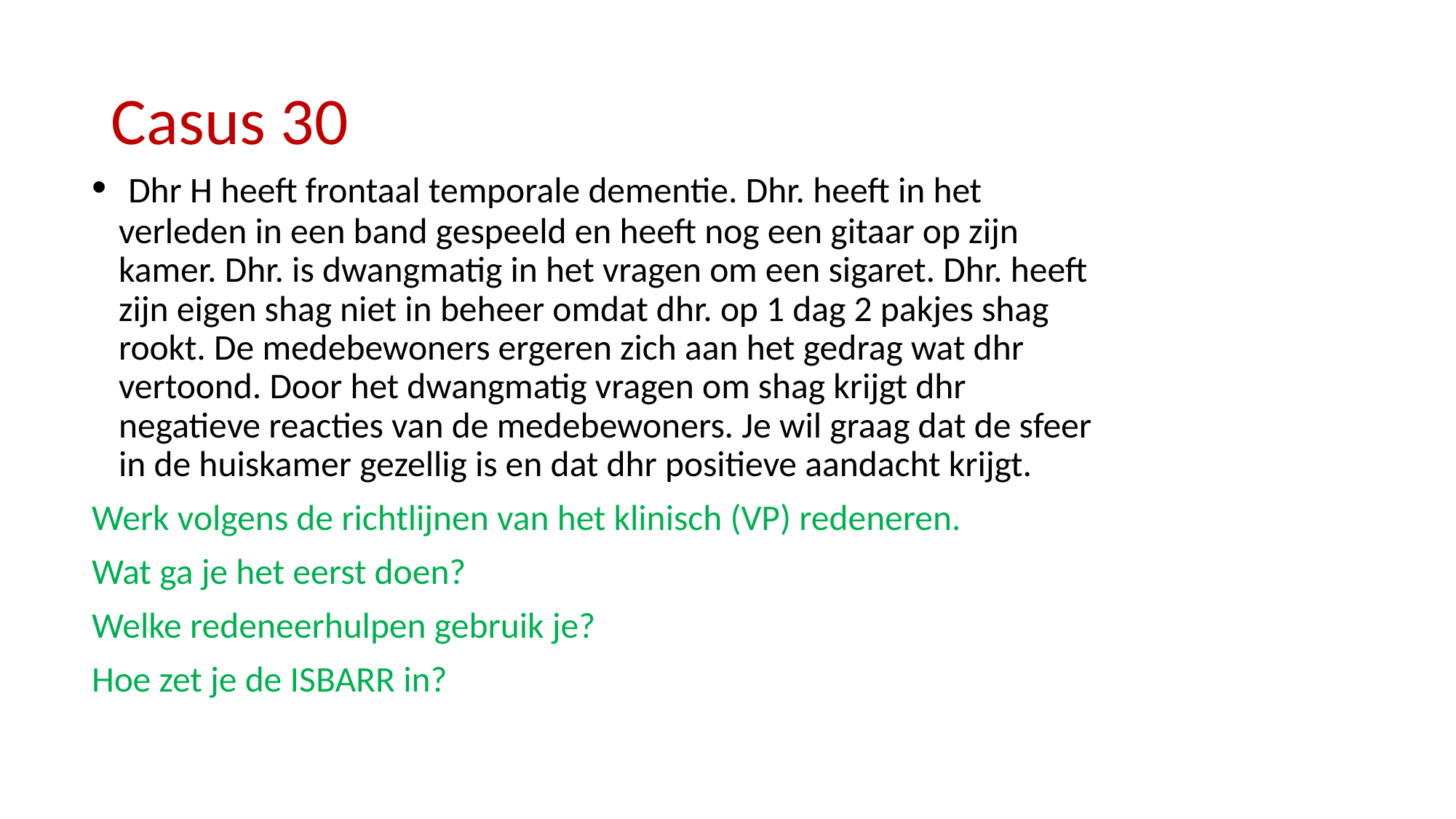

# Casus 30
 Dhr H heeft frontaal temporale dementie. Dhr. heeft in het verleden in een band gespeeld en heeft nog een gitaar op zijn kamer. Dhr. is dwangmatig in het vragen om een sigaret. Dhr. heeft zijn eigen shag niet in beheer omdat dhr. op 1 dag 2 pakjes shag rookt. De medebewoners ergeren zich aan het gedrag wat dhr vertoond. Door het dwangmatig vragen om shag krijgt dhr negatieve reacties van de medebewoners. Je wil graag dat de sfeer in de huiskamer gezellig is en dat dhr positieve aandacht krijgt.
Werk volgens de richtlijnen van het klinisch (VP) redeneren.
Wat ga je het eerst doen?
Welke redeneerhulpen gebruik je?
Hoe zet je de ISBARR in?